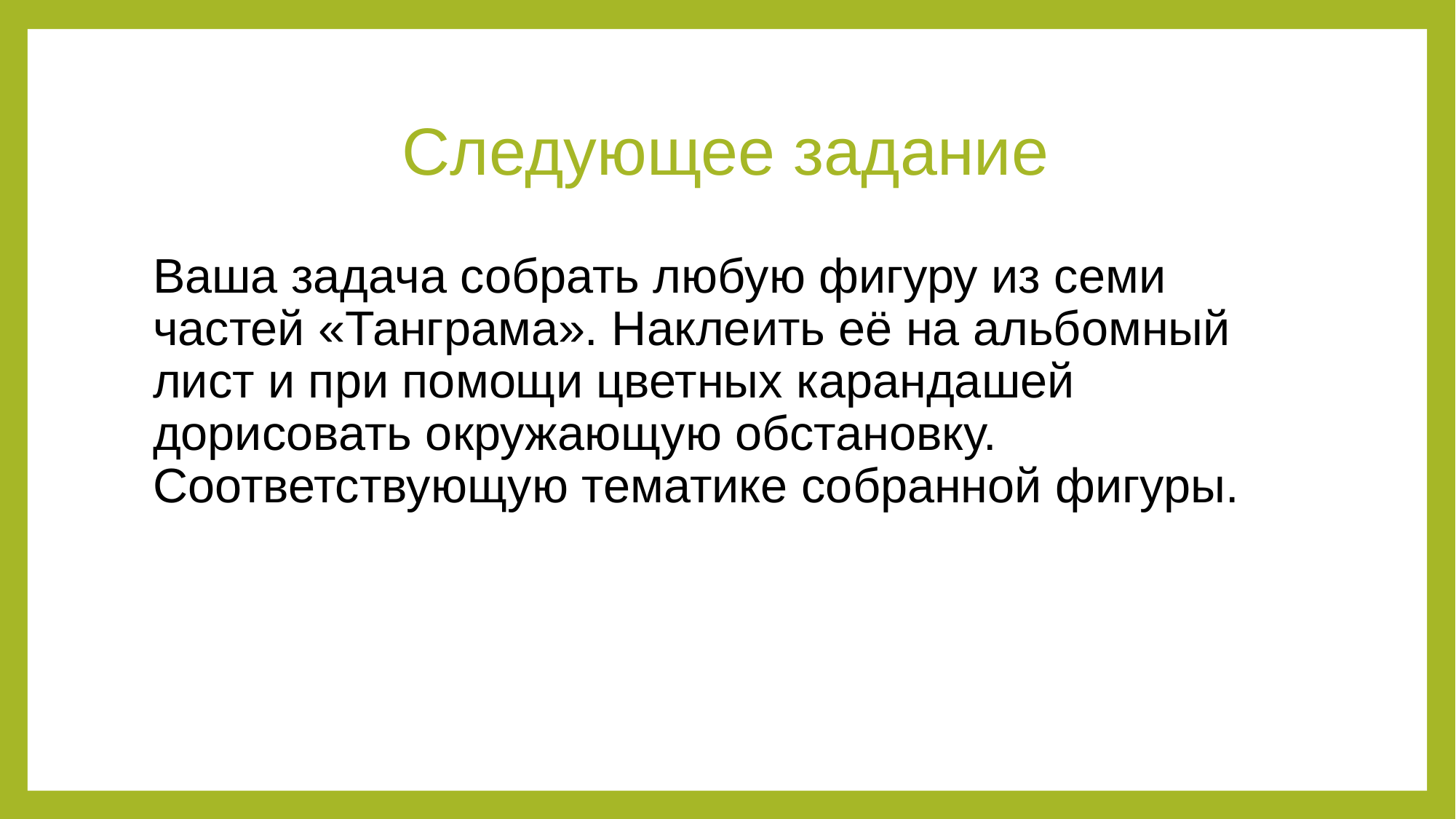

# Следующее задание
Ваша задача собрать любую фигуру из семи частей «Танграма». Наклеить её на альбомный лист и при помощи цветных карандашей дорисовать окружающую обстановку. Соответствующую тематике собранной фигуры.